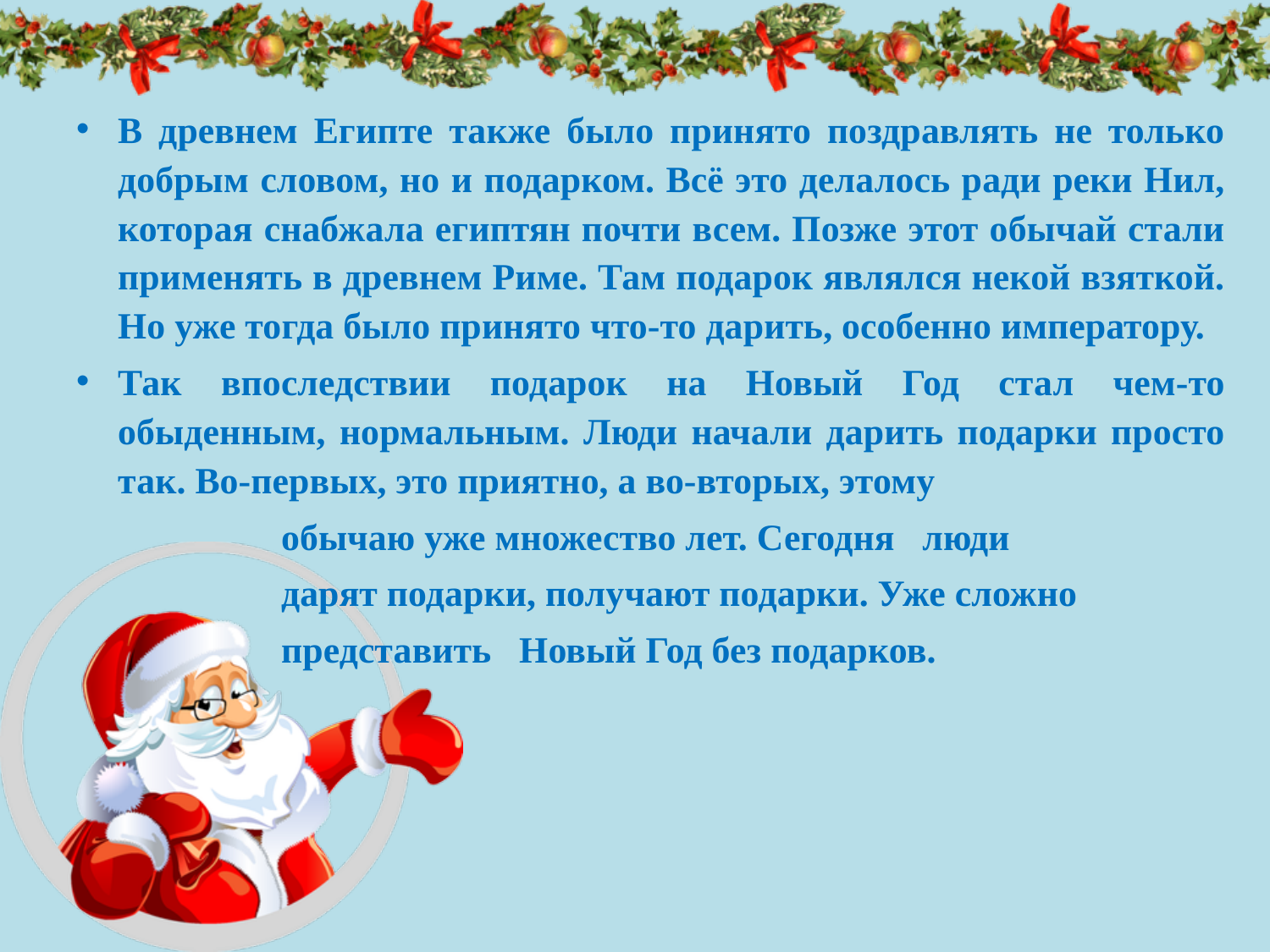

В древнем Египте также было принято поздравлять не только добрым словом, но и подарком. Всё это делалось ради реки Нил, которая снабжала египтян почти всем. Позже этот обычай стали применять в древнем Риме. Там подарок являлся некой взяткой. Но уже тогда было принято что-то дарить, особенно императору.
Так впоследствии подарок на Новый Год стал чем-то обыденным, нормальным. Люди начали дарить подарки просто так. Во-первых, это приятно, а во-вторых, этому
                      обычаю уже множество лет. Сегодня   люди
                      дарят подарки, получают подарки. Уже сложно
                      представить   Новый Год без подарков.